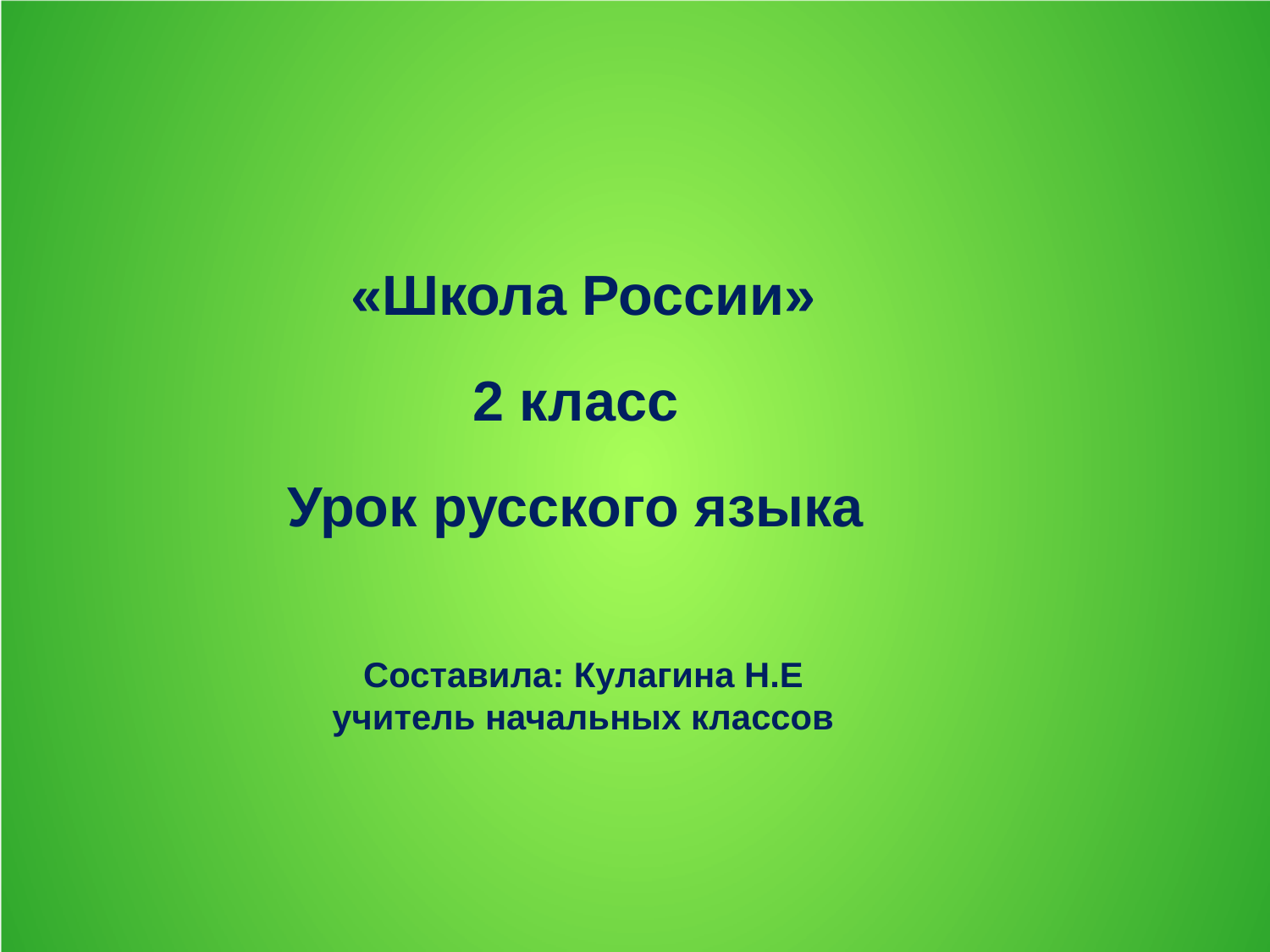

«Школа России»

2 класс

Урок русского языка

Составила: Кулагина Н.Е
учитель начальных классов